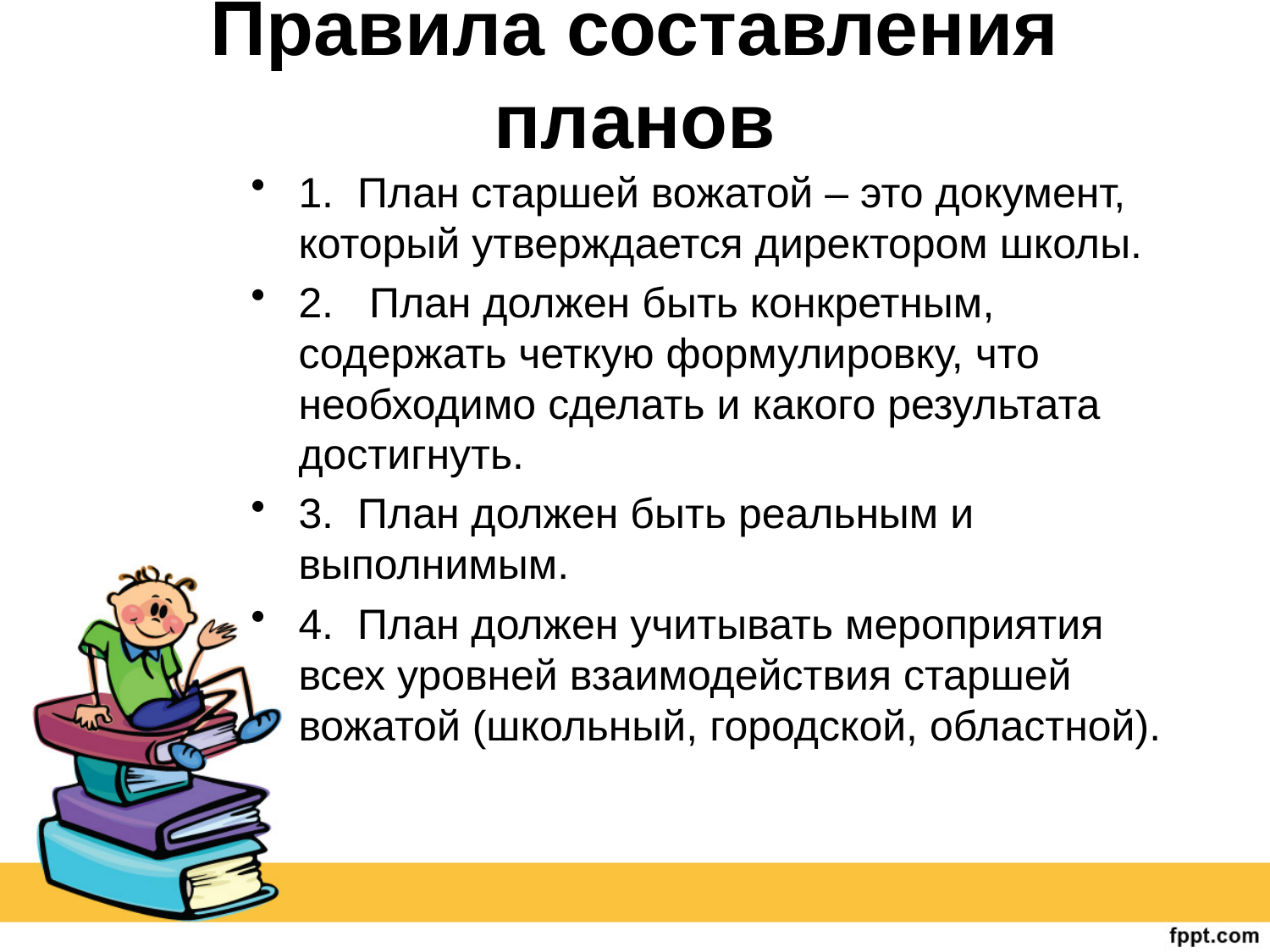

# Правила составления планов
1.  План старшей вожатой – это документ, который утверждается директором школы.
2.   План должен быть конкретным, содержать четкую формулировку, что необходимо сделать и какого результата достигнуть.
3.  План должен быть реальным и выполнимым.
4.  План должен учитывать мероприятия всех уровней взаимодействия старшей вожатой (школьный, городской, областной).